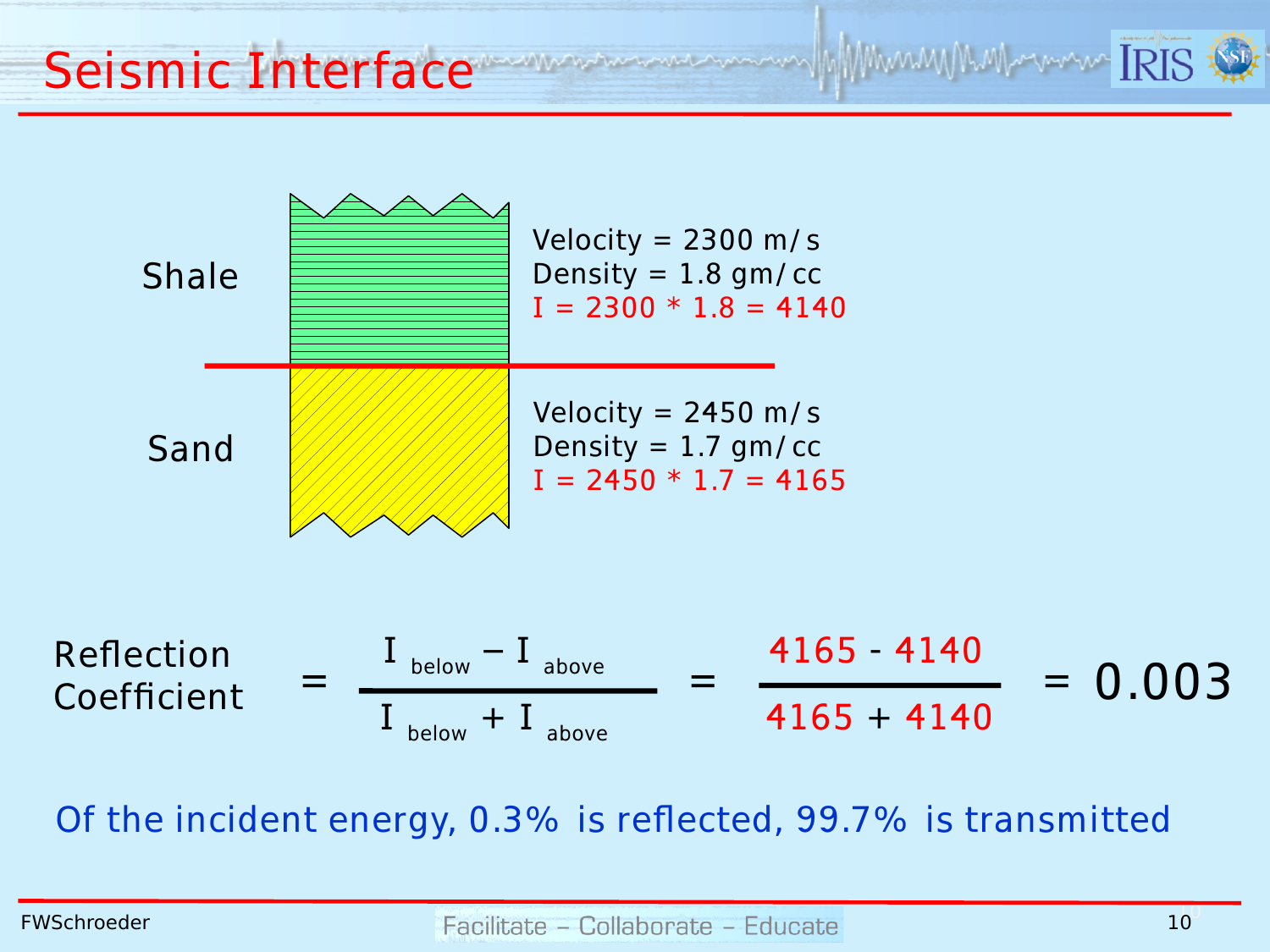

# Seismic Interface

Velocity = 2300 m/s
Density = 1.8 gm/cc
I = 2300 * 1.8 = 4140
Shale

Velocity = 2450 m/s
Density = 1.7 gm/cc
I = 2450 * 1.7 = 4165
Sand
I below – I above
I below + I above

4165 - 4140

4165 + 4140
Reflection
Coefficient
0.003
=
=
=
Of the incident energy, 0.3% is reflected, 99.7% is transmitted